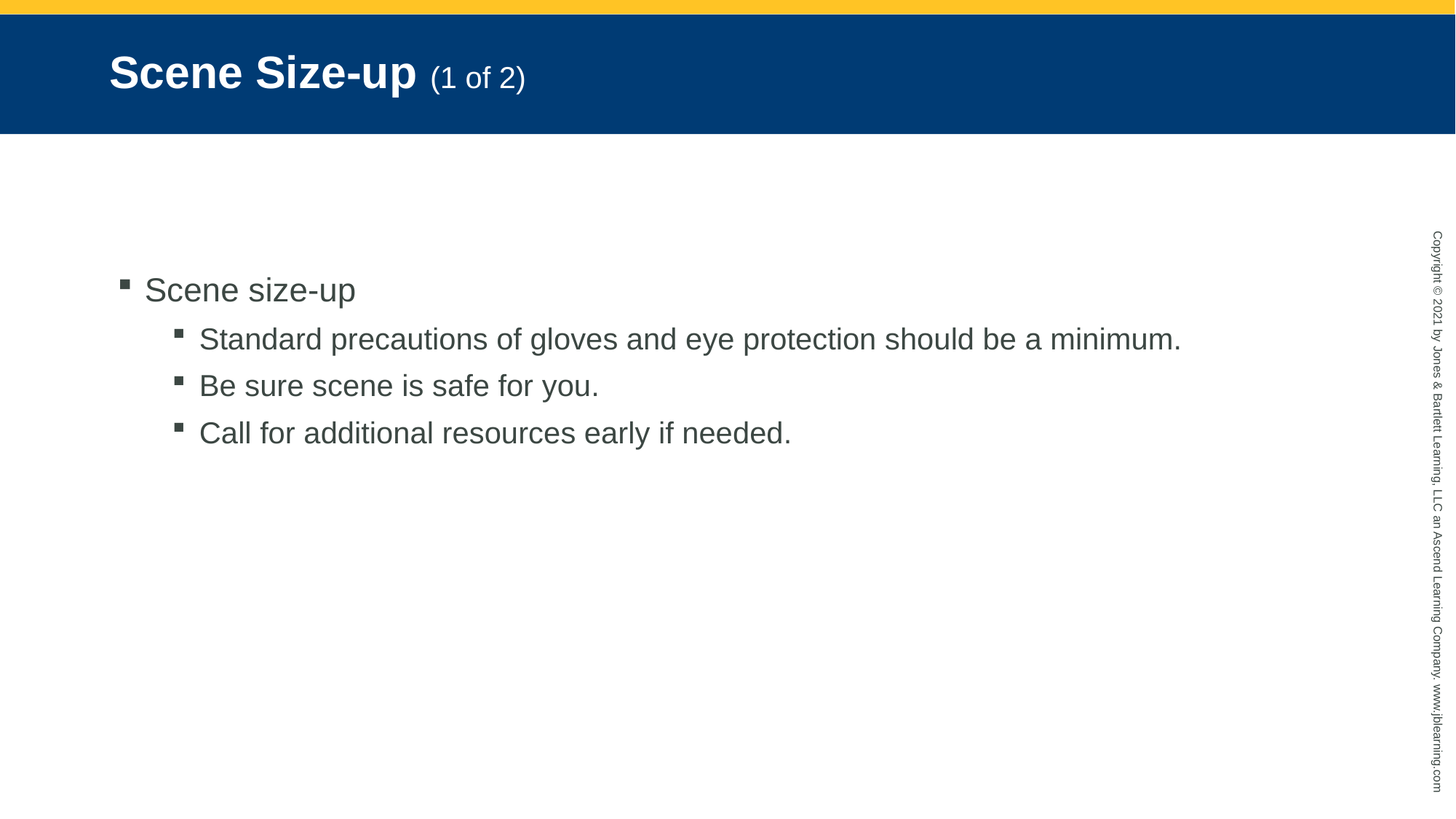

# Scene Size-up (1 of 2)
Scene size-up
Standard precautions of gloves and eye protection should be a minimum.
Be sure scene is safe for you.
Call for additional resources early if needed.